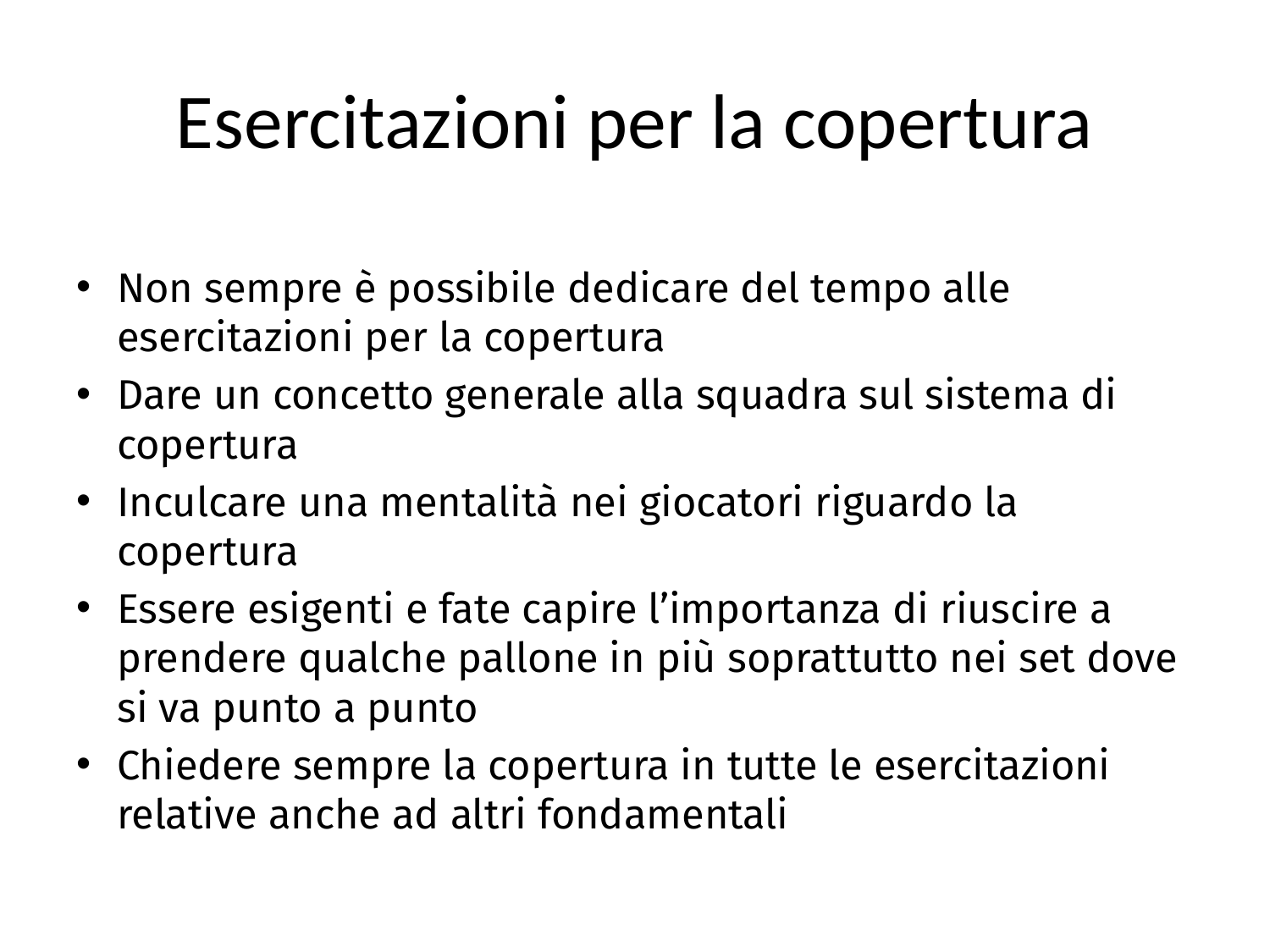

# Esercitazioni per la copertura

Non sempre è possibile dedicare del tempo alle esercitazioni per la copertura
Dare un concetto generale alla squadra sul sistema di copertura
Inculcare una mentalità nei giocatori riguardo la copertura
Essere esigenti e fate capire l’importanza di riuscire a prendere qualche pallone in più soprattutto nei set dove si va punto a punto
Chiedere sempre la copertura in tutte le esercitazioni relative anche ad altri fondamentali